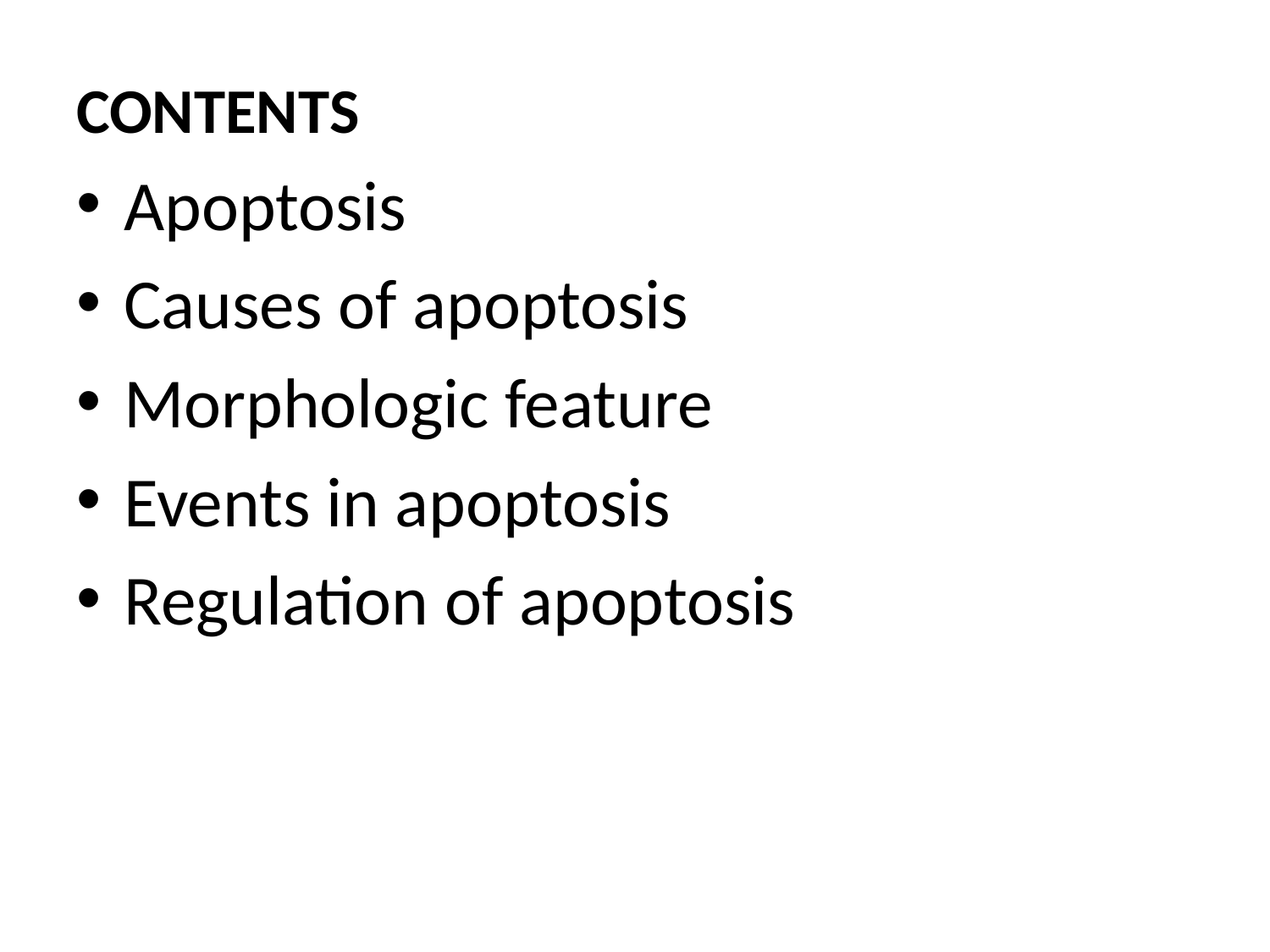

CONTENTS
Apoptosis
Causes of apoptosis
Morphologic feature
Events in apoptosis
Regulation of apoptosis